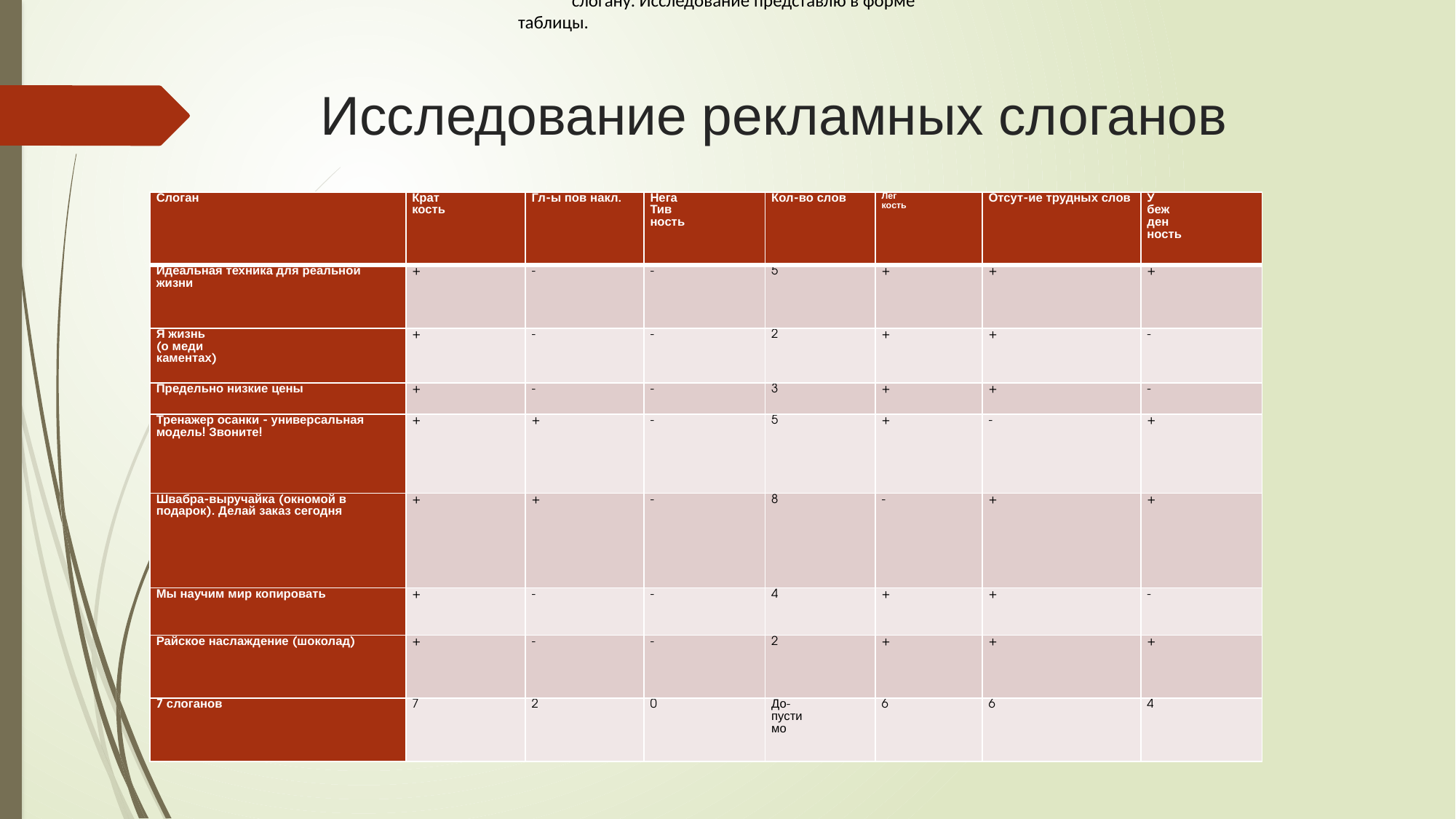

слогану. Исследование представлю в форме таблицы.

# Исследование рекламных слоганов
| Слоган | Крат кость | Гл-ы пов накл. | Нега Тив ность | Кол-во слов | Лег кость | Отсут-ие трудных слов | У беж ден ность |
| --- | --- | --- | --- | --- | --- | --- | --- |
| Идеальная техника для реальной жизни | + | - | - | 5 | + | + | + |
| Я жизнь (о меди каментах) | + | - | - | 2 | + | + | - |
| Предельно низкие цены | + | - | - | 3 | + | + | - |
| Тренажер осанки - универсальная модель! Звоните! | + | + | - | 5 | + | - | + |
| Швабра-выручайка (окномой в подарок). Делай заказ сегодня | + | + | - | 8 | - | + | + |
| Мы научим мир копировать | + | - | - | 4 | + | + | - |
| Райское наслаждение (шоколад) | + | - | - | 2 | + | + | + |
| 7 слоганов | 7 | 2 | 0 | До- пусти мо | 6 | 6 | 4 |